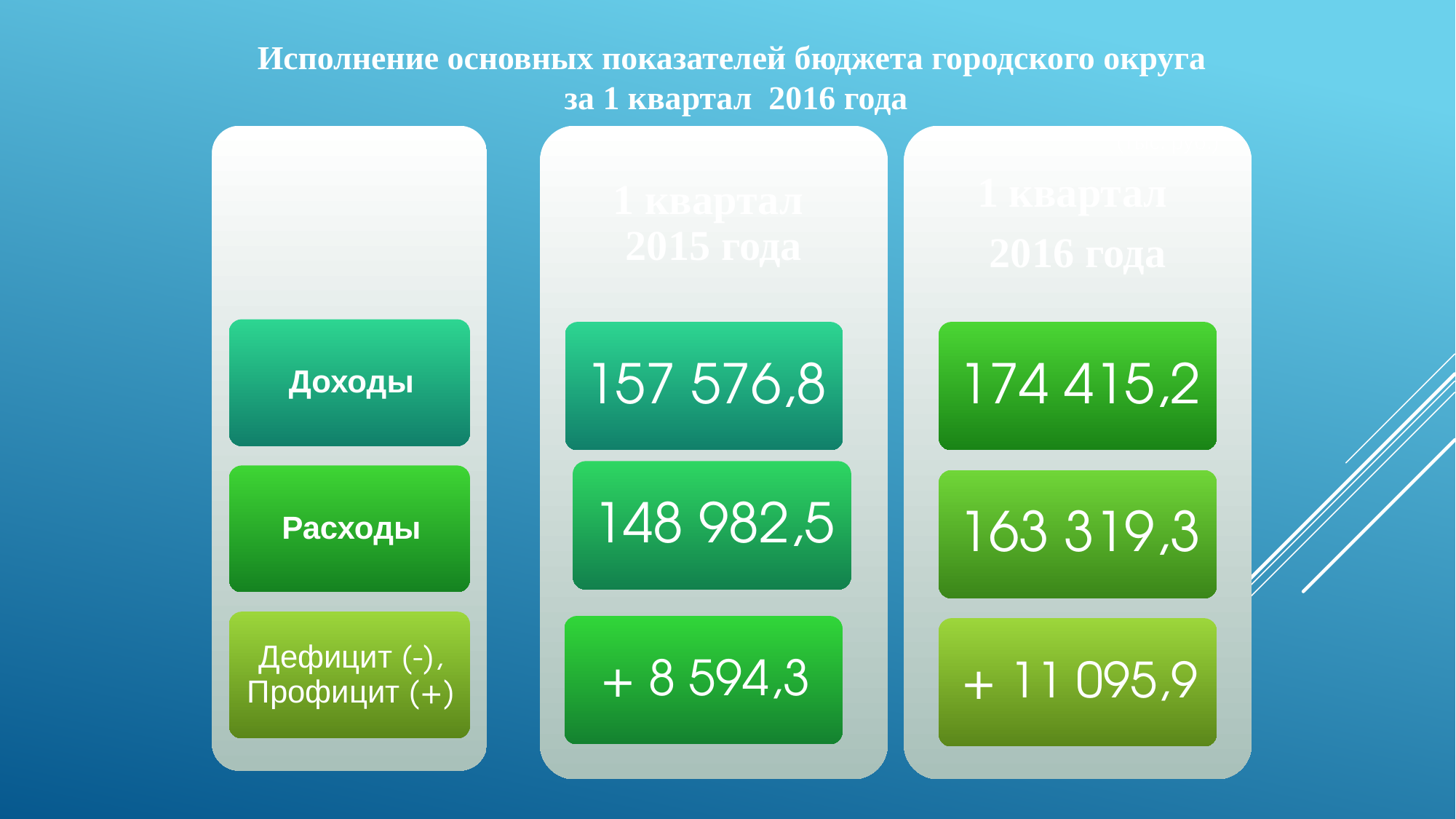

Исполнение основных показателей бюджета городского округа
 за 1 квартал  2016 года
(тыс. руб.)

Доходы
Расходы
Дефицит (-),
Профицит (+)
1 квартал
2015 года
157 576,8
148 982,5
+ 8 594,3
1 квартал
2016 года
174 415,2
163 319,3
+ 11 095,9